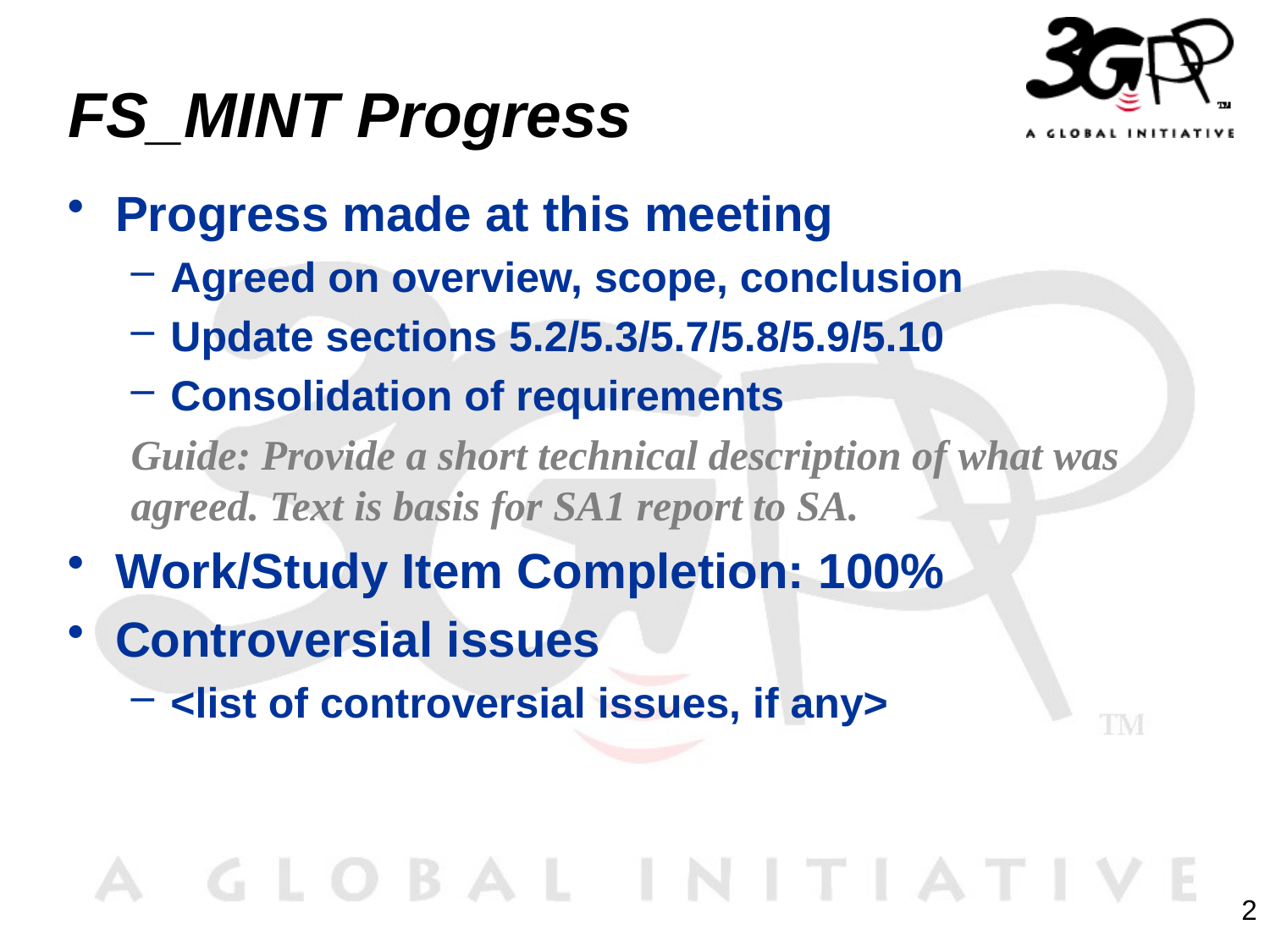

# FS_MINT Progress
Progress made at this meeting
Agreed on overview, scope, conclusion
Update sections 5.2/5.3/5.7/5.8/5.9/5.10
Consolidation of requirements
Guide: Provide a short technical description of what was agreed. Text is basis for SA1 report to SA.
Work/Study Item Completion: 100%
Controversial issues
<list of controversial issues, if any>
2